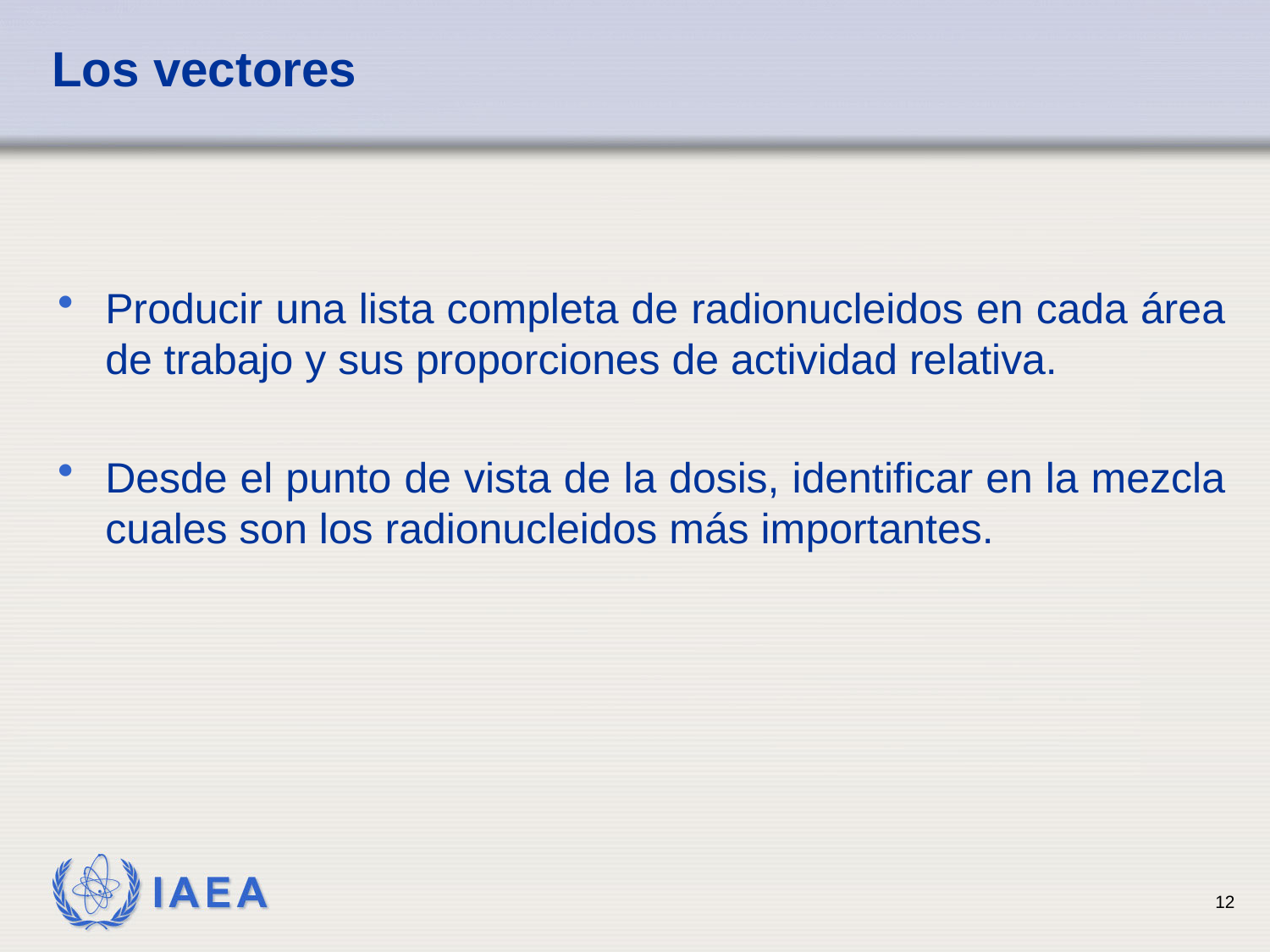

# Los vectores

Producir una lista completa de radionucleidos en cada área de trabajo y sus proporciones de actividad relativa.

Desde el punto de vista de la dosis, identificar en la mezcla cuales son los radionucleidos más importantes.

12